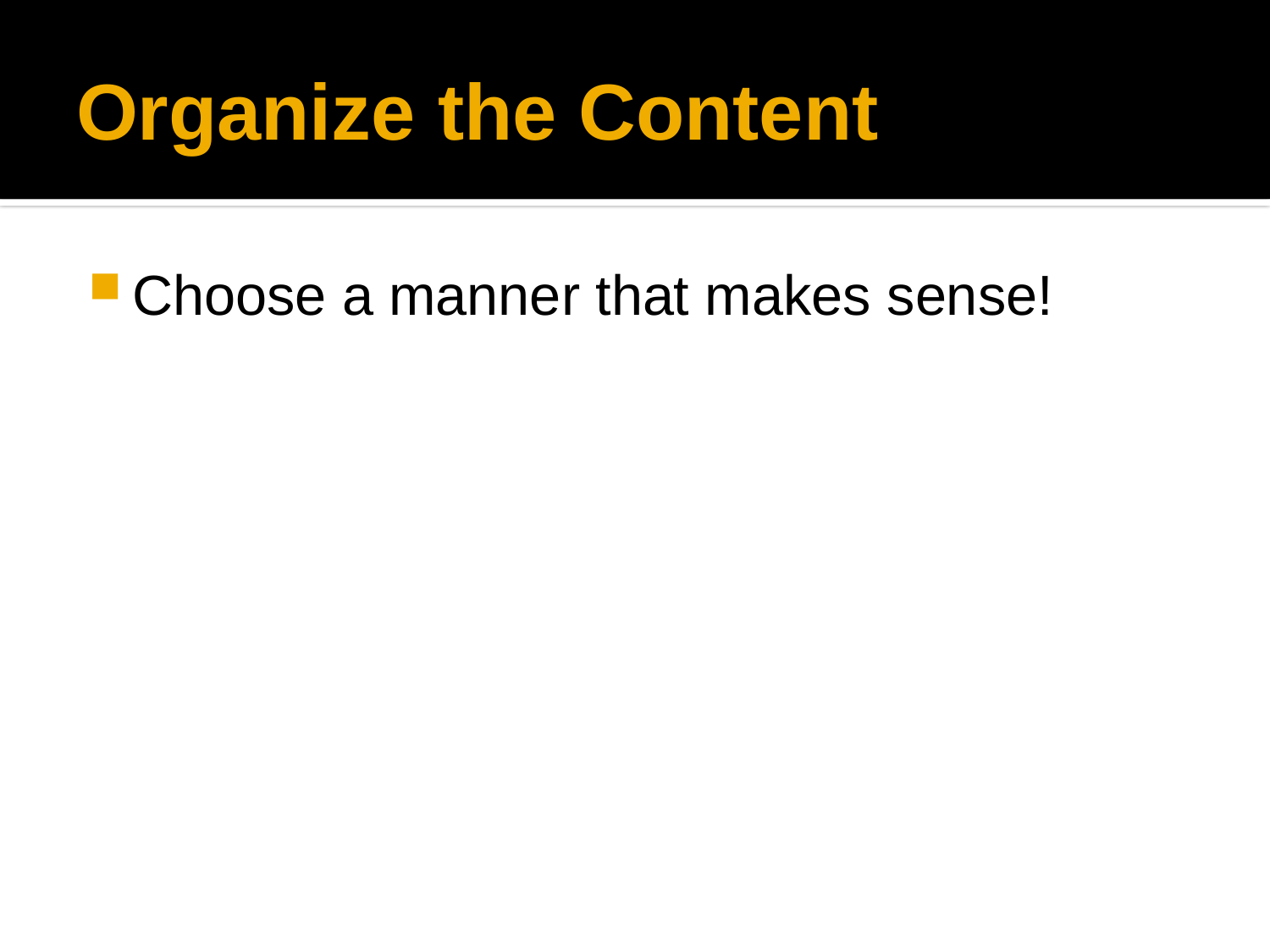

# Organize the Content
Choose a manner that makes sense!